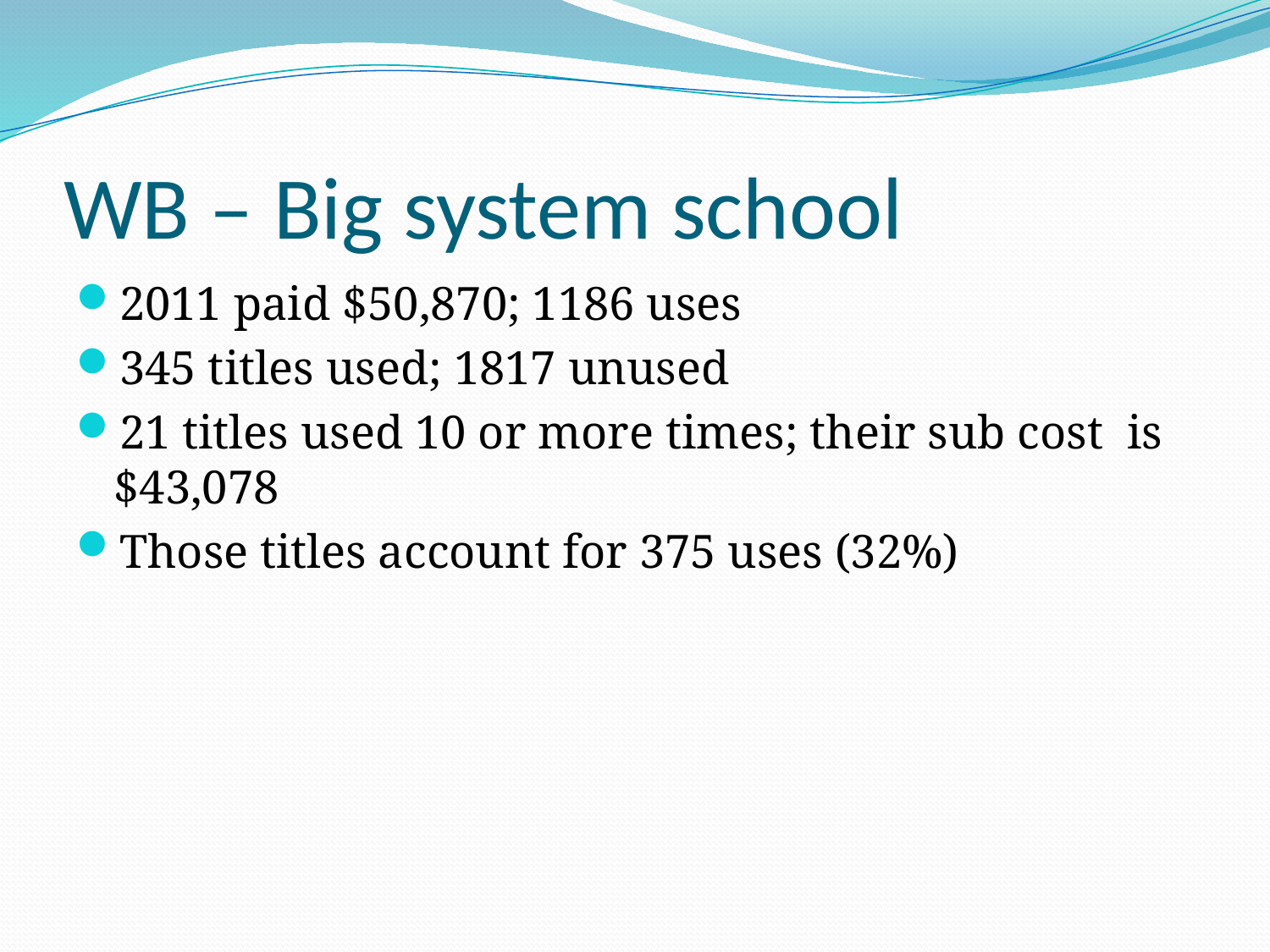

# WB – Big system school
2011 paid $50,870; 1186 uses
345 titles used; 1817 unused
21 titles used 10 or more times; their sub cost  is $43,078
Those titles account for 375 uses (32%)